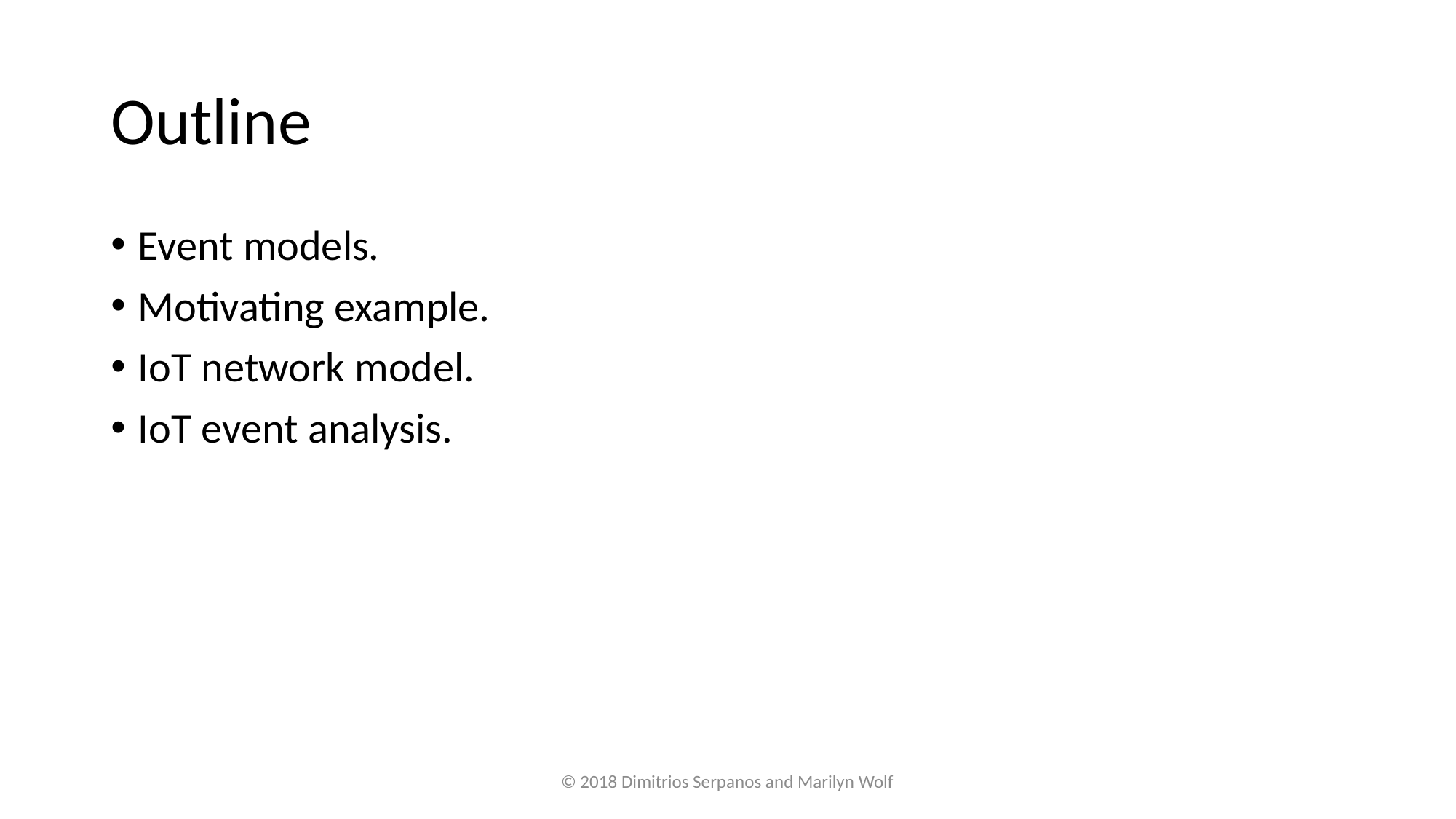

# Outline
Event models.
Motivating example.
IoT network model.
IoT event analysis.
© 2018 Dimitrios Serpanos and Marilyn Wolf